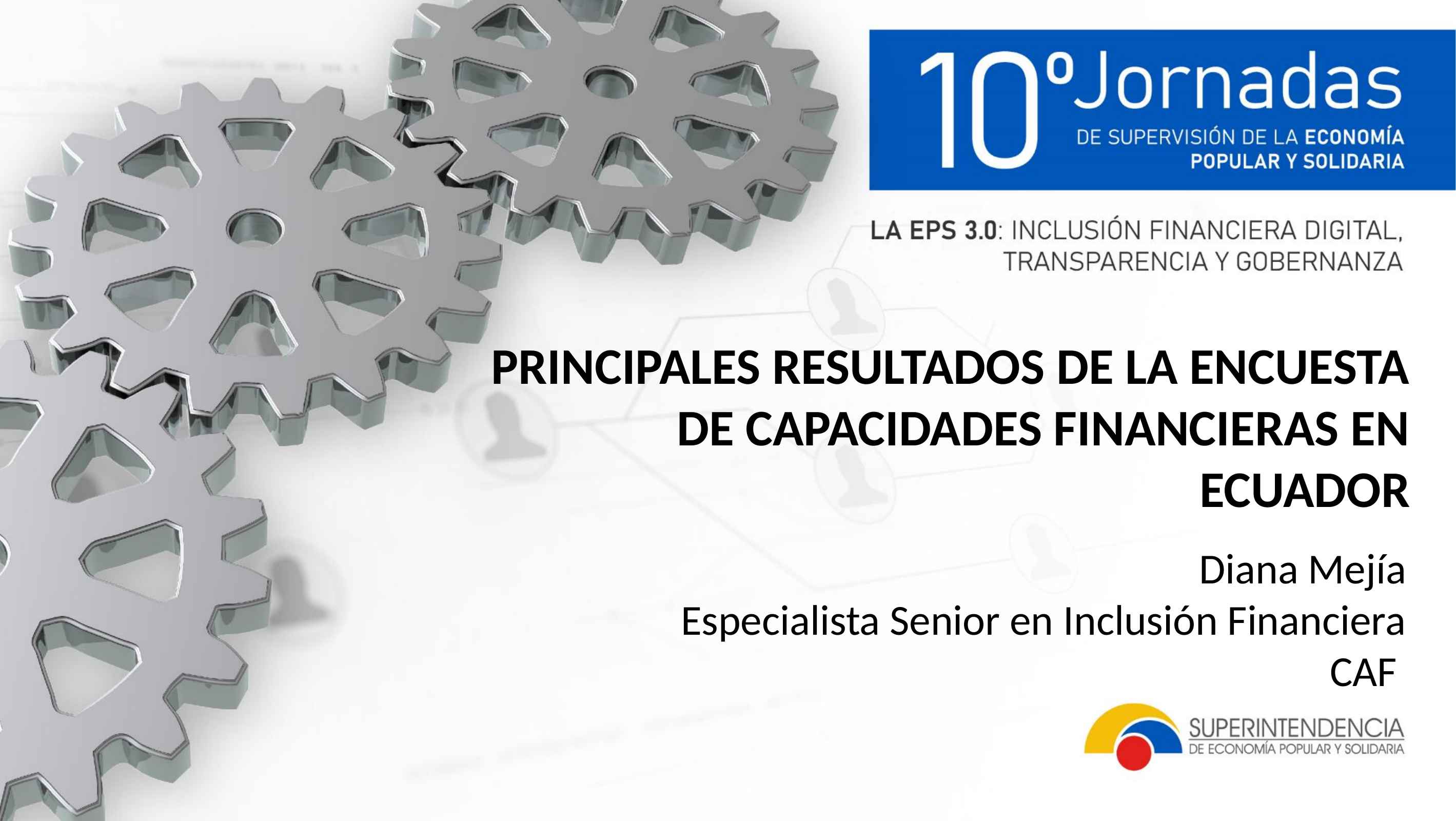

PRINCIPALES RESULTADOS DE LA ENCUESTA DE CAPACIDADES FINANCIERAS EN ECUADOR
Diana Mejía
Especialista Senior en Inclusión Financiera
CAF